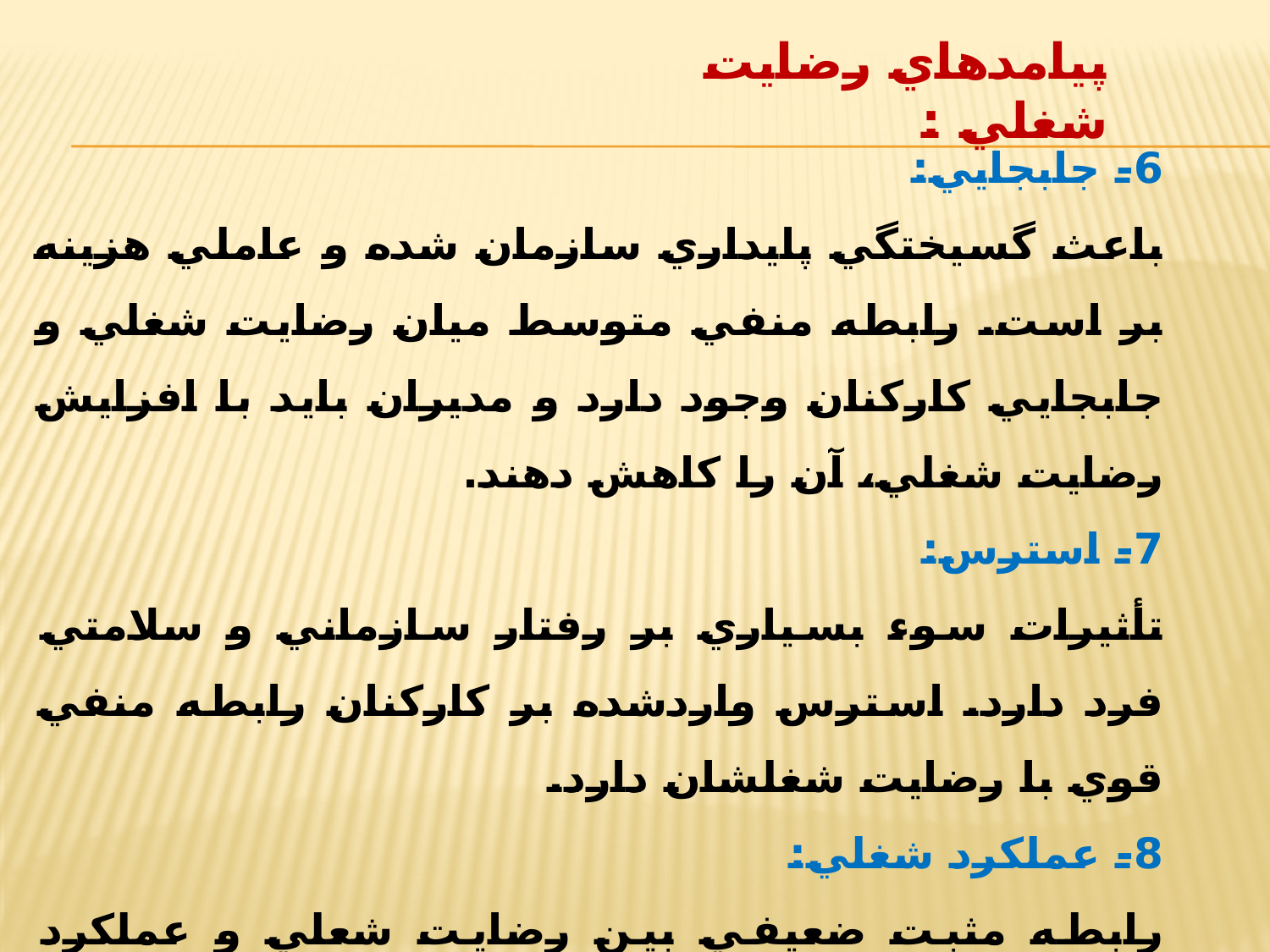

# پيامدهاي رضايت شغلي :
6- جابجايي:
باعث گسيختگي پايداري سازمان شده و عاملي هزينه بر است. رابطه منفي متوسط ميان رضايت شغلي و جابجايي كاركنان وجود دارد و مديران بايد با افزايش رضايت شغلي، آن را كاهش دهند.
7- استرس:
تأثيرات سوء بسياري بر رفتار سازماني و سلامتي فرد دارد. استرس واردشده بر كاركنان رابطه منفي قوي با رضايت شغلشان دارد.
8- عملكرد شغلي:
رابطه مثبت ضعيفي بين رضايت شعلي و عملكرد وجود دارد. مديران بايد با افزايش ميزان رضايت شغلي كاركنان، تأثير مثبتي بر عملكرد آنها داشته باشند.